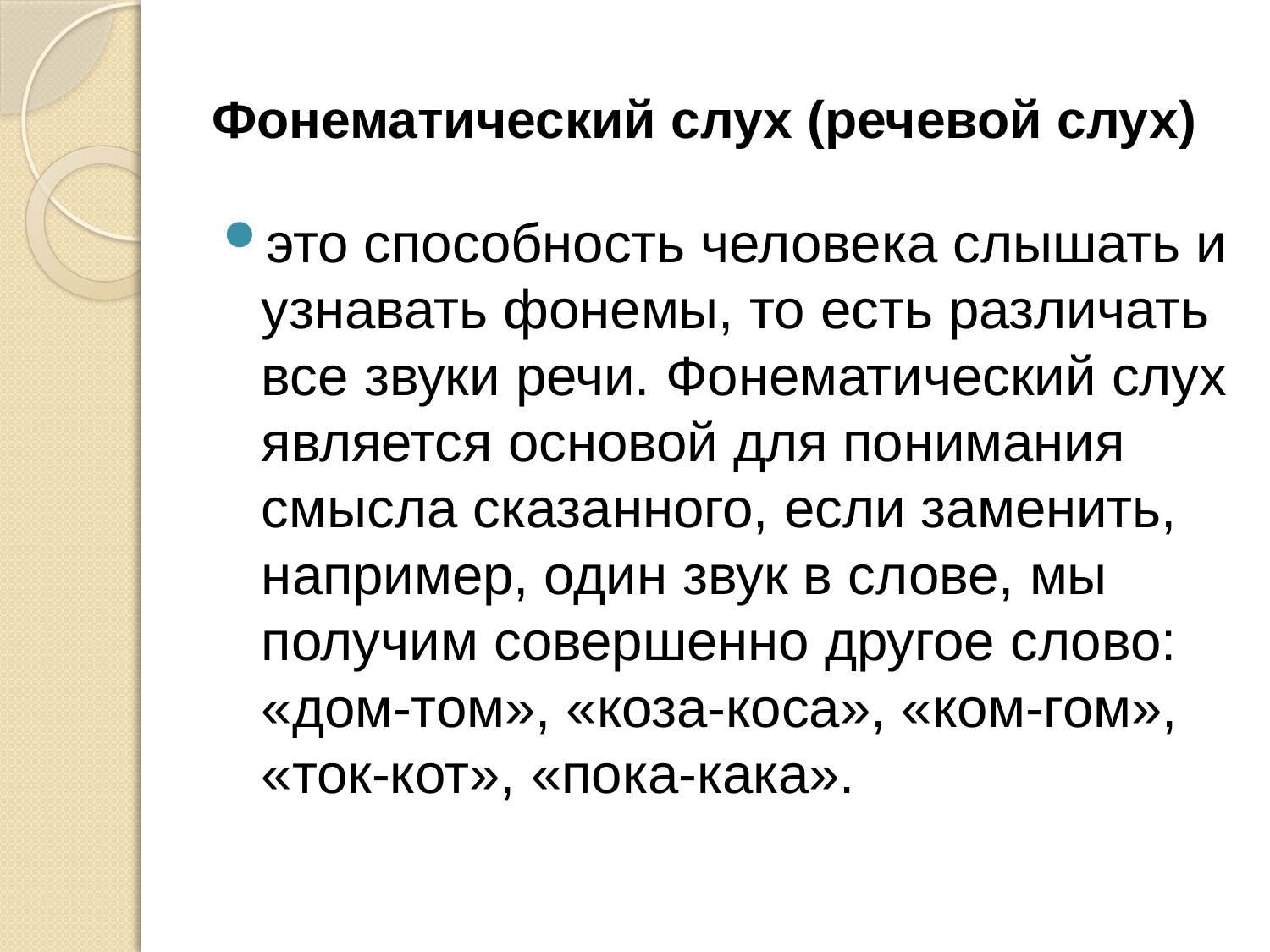

# Фонематический слух (речевой слух)
это способность человека слышать и узнавать фонемы, то есть различать все звуки речи. Фонематический слух является основой для понимания смысла сказанного, если заменить, например, один звук в слове, мы получим совершенно другое слово: «дом-том», «коза-коса», «ком-гом», «ток-кот», «пока-кака».